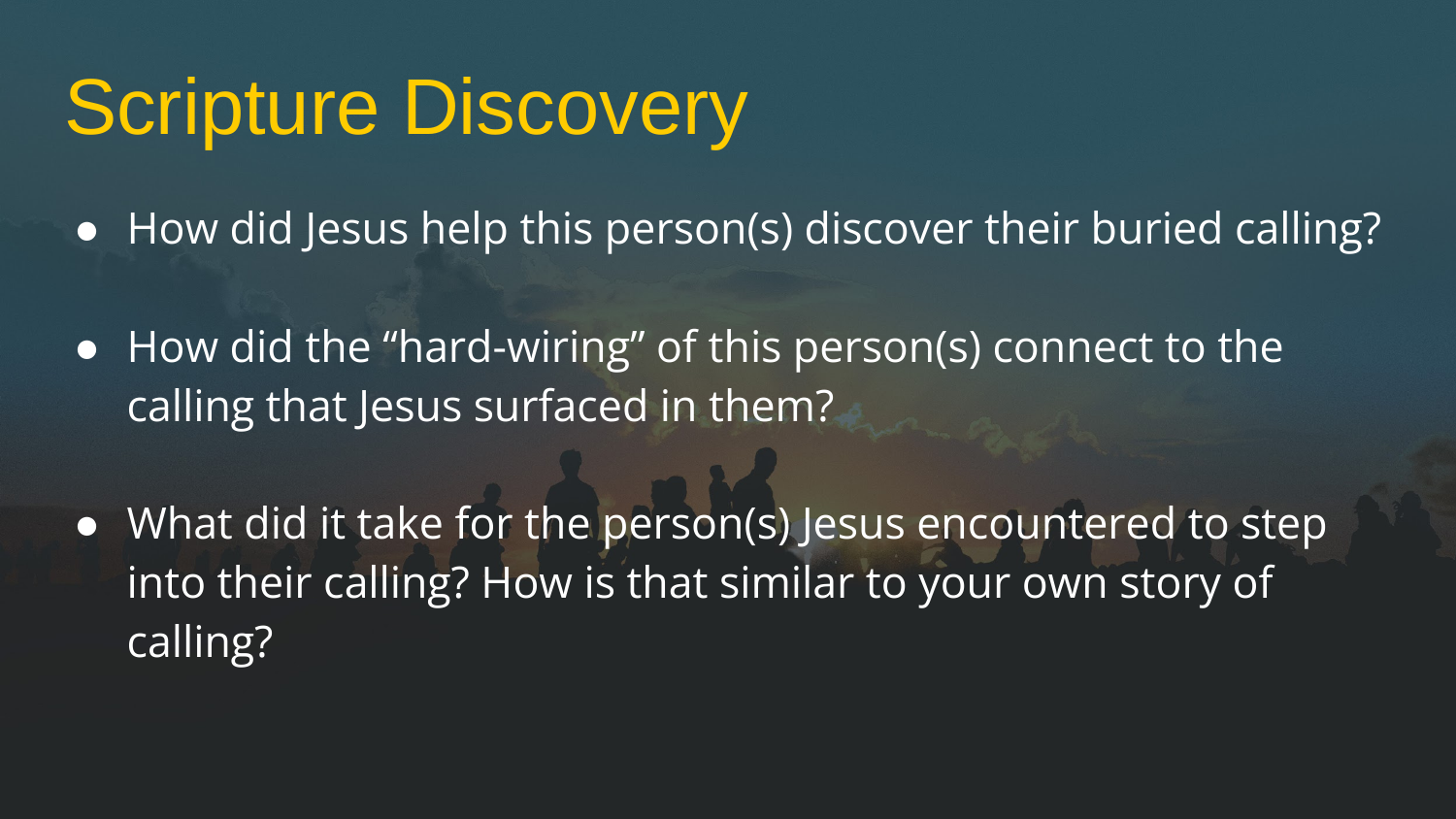

# Scripture Discovery
How did Jesus help this person(s) discover their buried calling?
How did the “hard-wiring” of this person(s) connect to the calling that Jesus surfaced in them?
What did it take for the person(s) Jesus encountered to step into their calling? How is that similar to your own story of calling?